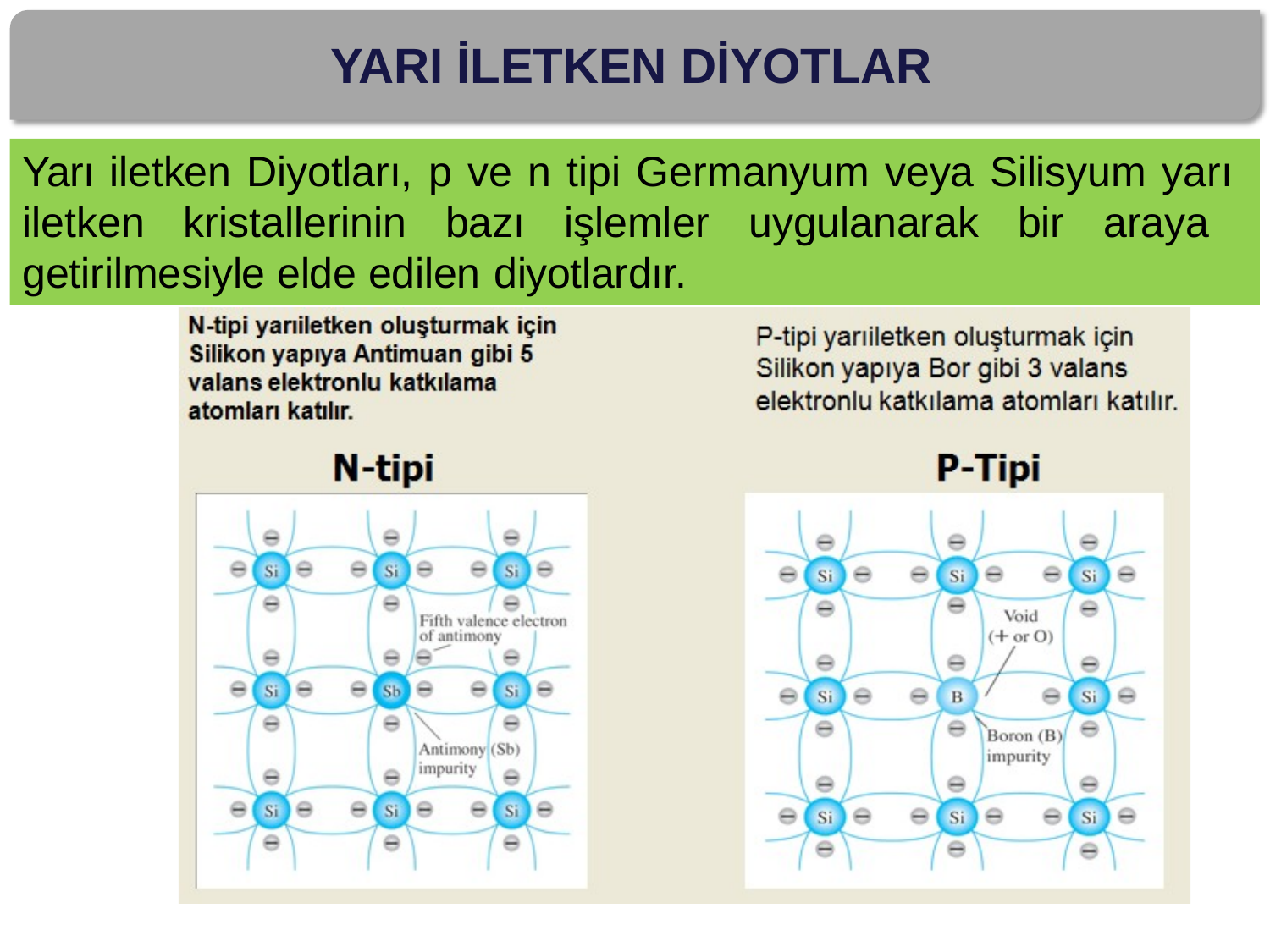

# YARI İLETKEN DİYOTLAR

Yarı iletken Diyotları, p ve n tipi Germanyum veya Silisyum yarı  iletken kristallerinin bazı işlemler uygulanarak bir araya  getirilmesiyle elde edilen diyotlardır.